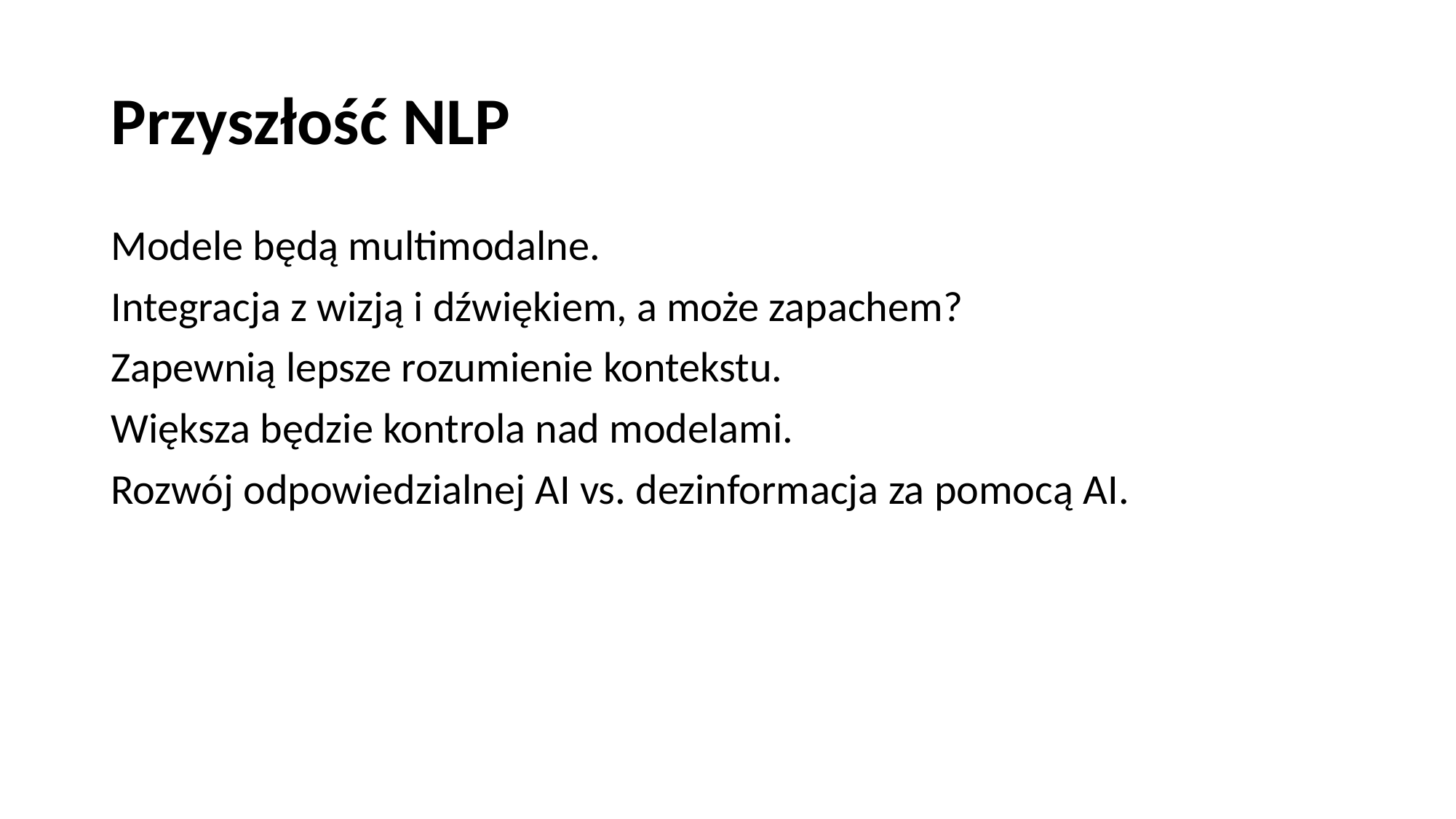

# Przyszłość NLP
Modele będą multimodalne.
Integracja z wizją i dźwiękiem, a może zapachem?
Zapewnią lepsze rozumienie kontekstu.
Większa będzie kontrola nad modelami.
Rozwój odpowiedzialnej AI vs. dezinformacja za pomocą AI.